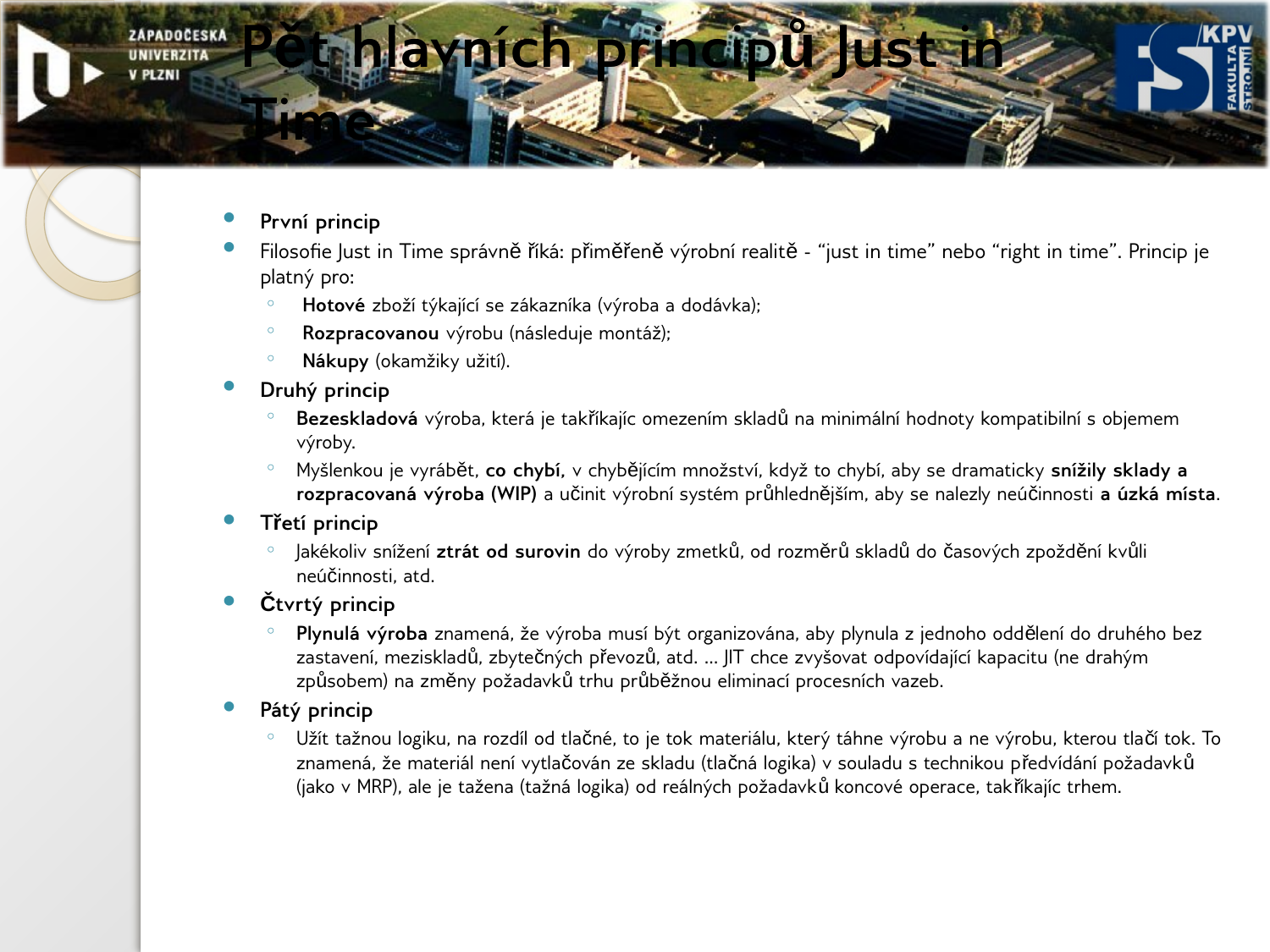

# Pět hlavních principů Just in Time
První princip
Filosofie Just in Time správně říká: přiměřeně výrobní realitě - “just in time” nebo “right in time”. Princip je platný pro:
 Hotové zboží týkající se zákazníka (výroba a dodávka);
 Rozpracovanou výrobu (následuje montáž);
 Nákupy (okamžiky užití).
Druhý princip
Bezeskladová výroba, která je takříkajíc omezením skladů na minimální hodnoty kompatibilní s objemem výroby.
Myšlenkou je vyrábět, co chybí, v chybějícím množství, když to chybí, aby se dramaticky snížily sklady a rozpracovaná výroba (WIP) a učinit výrobní systém průhlednějším, aby se nalezly neúčinnosti a úzká místa.
Třetí princip
Jakékoliv snížení ztrát od surovin do výroby zmetků, od rozměrů skladů do časových zpoždění kvůli neúčinnosti, atd.
Čtvrtý princip
Plynulá výroba znamená, že výroba musí být organizována, aby plynula z jednoho oddělení do druhého bez zastavení, meziskladů, zbytečných převozů, atd. … JIT chce zvyšovat odpovídající kapacitu (ne drahým způsobem) na změny požadavků trhu průběžnou eliminací procesních vazeb.
Pátý princip
Užít tažnou logiku, na rozdíl od tlačné, to je tok materiálu, který táhne výrobu a ne výrobu, kterou tlačí tok. To znamená, že materiál není vytlačován ze skladu (tlačná logika) v souladu s technikou předvídání požadavků (jako v MRP), ale je tažena (tažná logika) od reálných požadavků koncové operace, takříkajíc trhem.